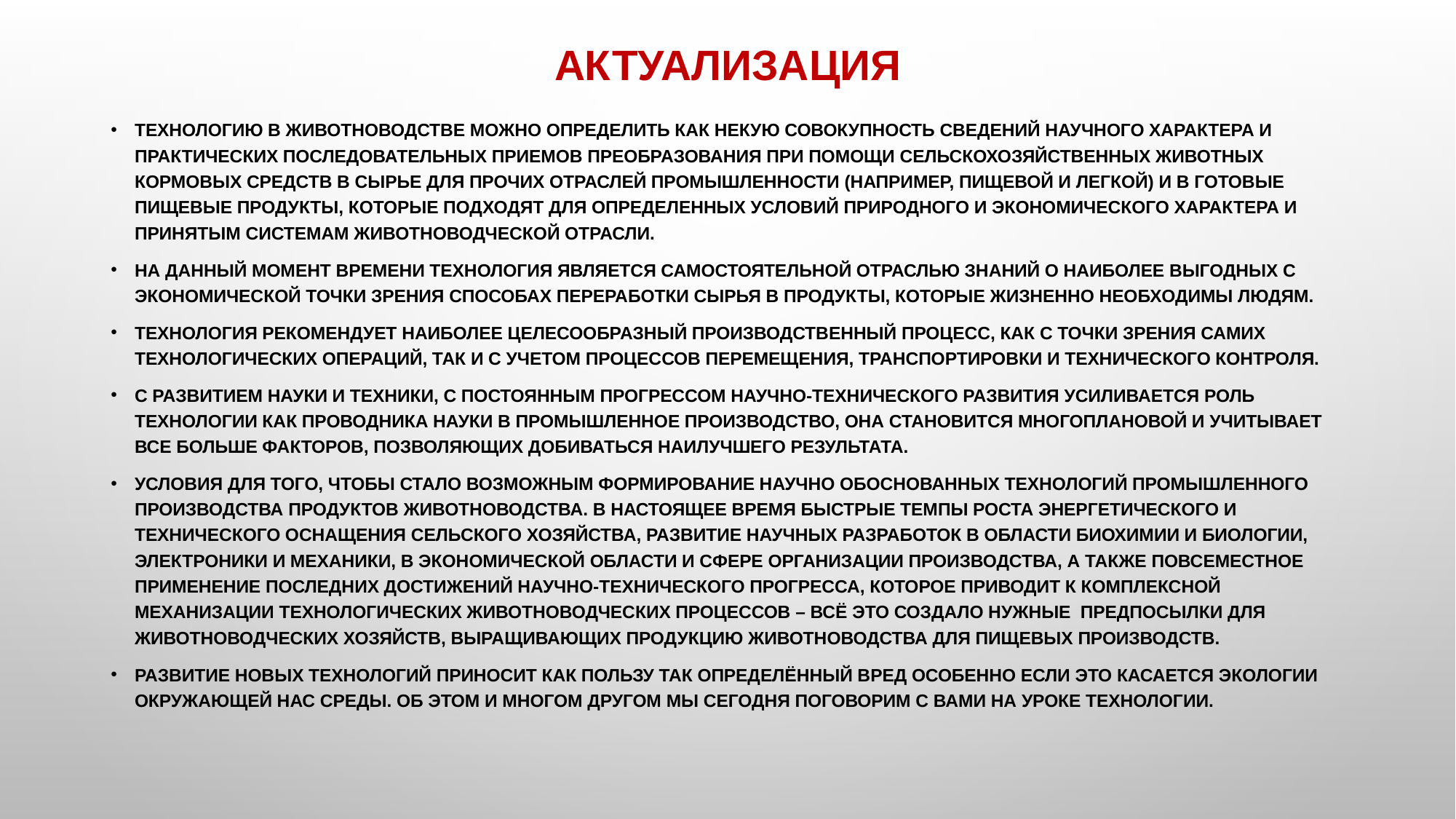

# Актуализация
Технологию в животноводстве можно определить как некую совокупность сведений научного характера и практических последовательных приемов преобразования при помощи сельскохозяйственных животных кормовых средств в сырье для прочих отраслей промышленности (например, пищевой и легкой) и в готовые пищевые продукты, которые подходят для определенных условий природного и экономического характера и принятым системам животноводческой отрасли.
На данный момент времени технология является самостоятельной отраслью знаний о наиболее выгодных с экономической точки зрения способах переработки сырья в продукты, которые жизненно необходимы людям.
Технология рекомендует наиболее целесообразный производственный процесс, как с точки зрения самих технологических операций, так и с учетом процессов перемещения, транспортировки и технического контроля.
С развитием науки и техники, с постоянным прогрессом научно-технического развития усиливается роль технологии как проводника науки в промышленное производство, она становится многоплановой и учитывает все больше факторов, позволяющих добиваться наилучшего результата.
условия для того, чтобы стало возможным формирование научно обоснованных технологий промышленного производства продуктов животноводства. В настоящее время быстрые темпы роста энергетического и технического оснащения сельского хозяйства, развитие научных разработок в области биохимии и биологии, электроники и механики, в экономической области и сфере организации производства, а также повсеместное применение последних достижений научно-технического прогресса, которое приводит к комплексной механизации технологических животноводческих процессов – всё это создало нужные  предпосылки для животноводческих хозяйств, выращивающих продукцию животноводства для пищевых производств.
Развитие новых технологий приносит как пользу так определённый вред особенно если это касается экологии окружающей нас среды. Об этом и многом другом мы сегодня поговорим с вами на уроке технологии.